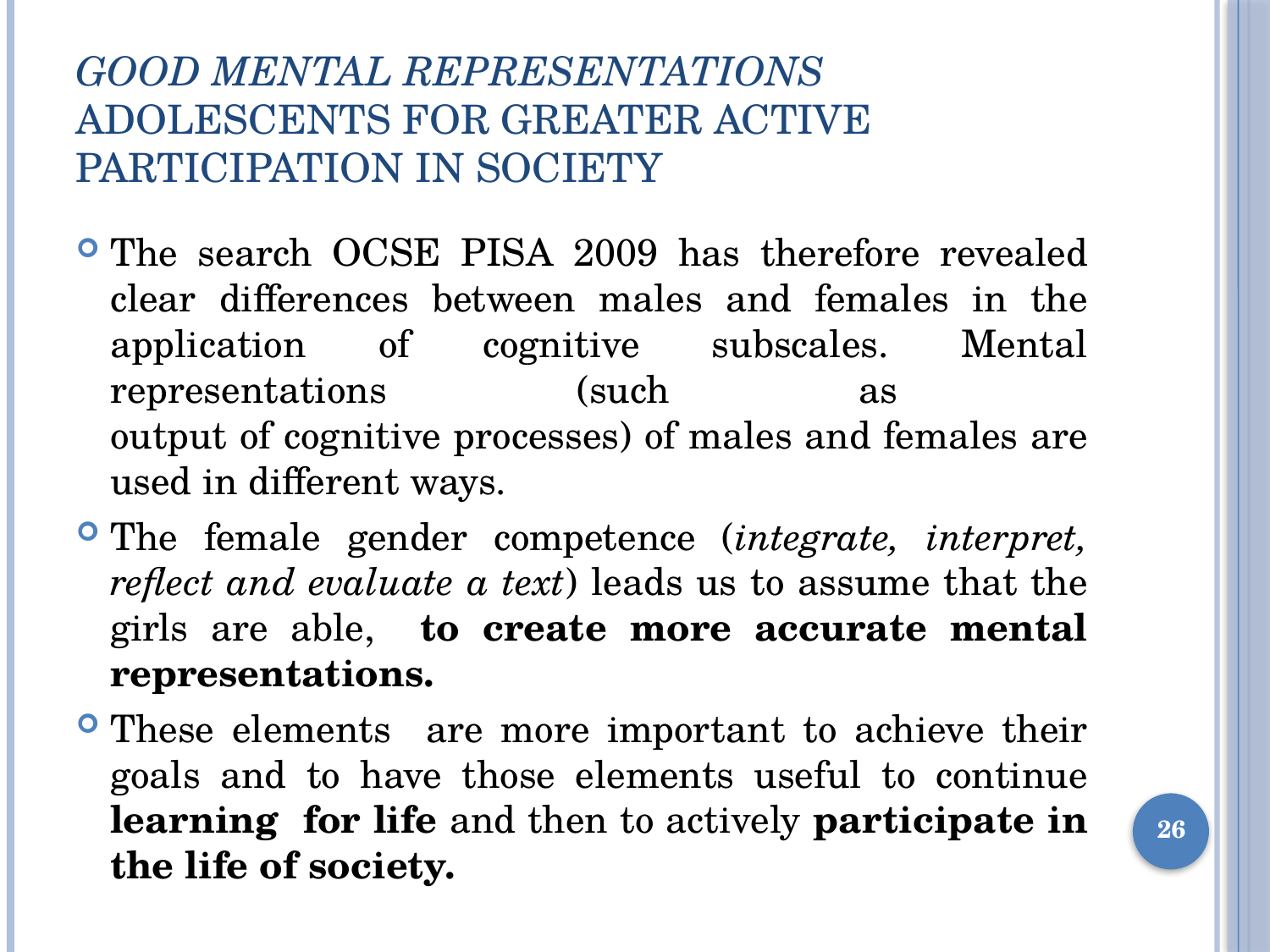

# good mental representations adolescents for greater active participation in society
The search OCSE PISA 2009 has therefore revealed clear differences between males and females in the application of cognitive subscales. Mental representations (such as
output of cognitive processes) of males and females are used in different ways.
The female gender competence (integrate, interpret, reflect and evaluate a text) leads us to assume that the girls are able,  to create more accurate mental representations.
These elements  are more important to achieve their goals and to have those elements useful to continue learning  for life and then to actively participate in the life of society.

26